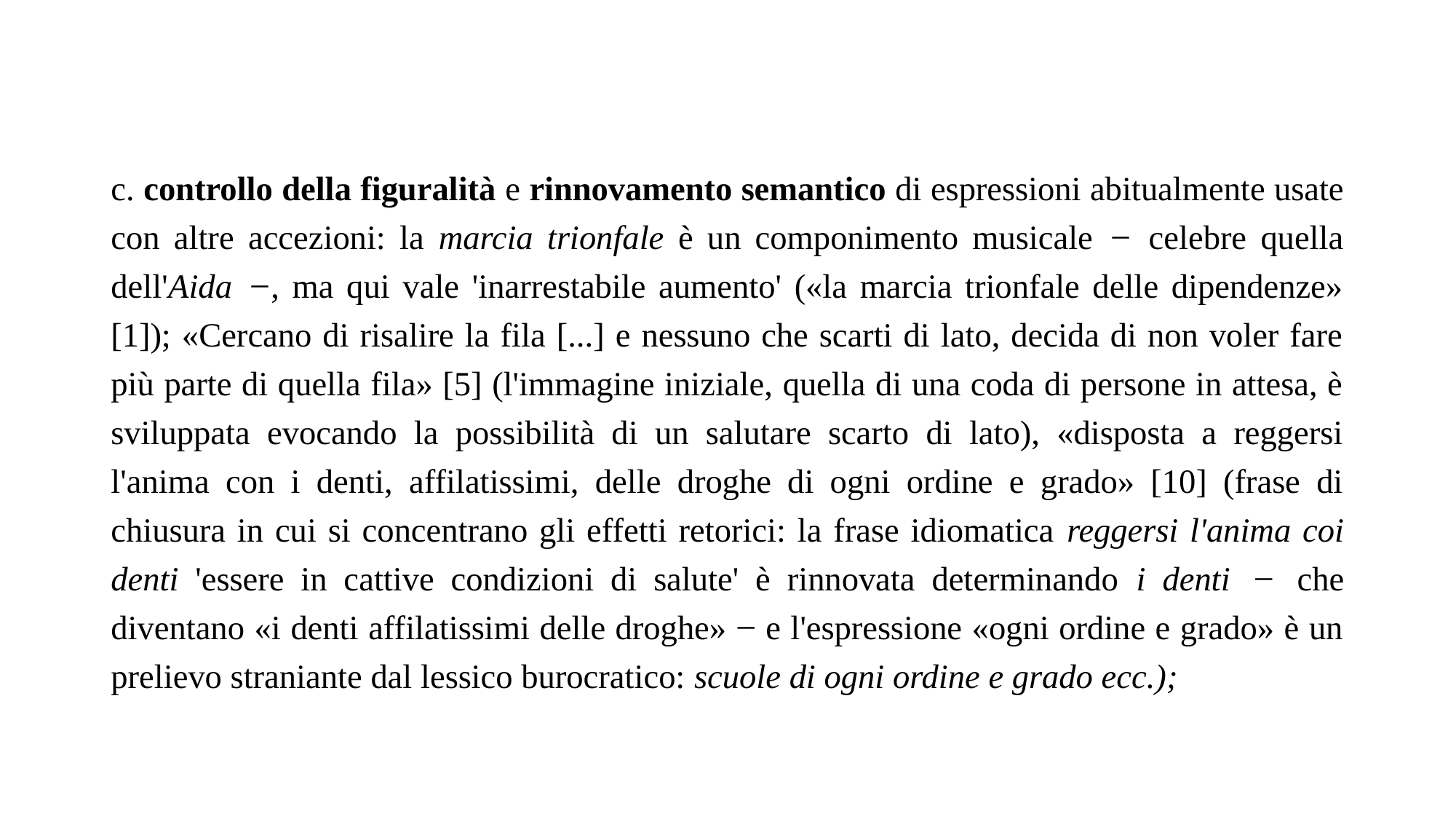

c. controllo della figuralità e rinnovamento semantico di espressioni abitualmente usate con altre accezioni: la marcia trionfale è un componimento musicale  ̶  celebre quella dell'Aida  ̶ , ma qui vale 'inarrestabile aumento' («la marcia trionfale delle dipendenze» [1]); «Cercano di risalire la fila [...] e nessuno che scarti di lato, decida di non voler fare più parte di quella fila» [5] (l'immagine iniziale, quella di una coda di persone in attesa, è sviluppata evocando la possibilità di un salutare scarto di lato), «disposta a reggersi l'anima con i denti, affilatissimi, delle droghe di ogni ordine e grado» [10] (frase di chiusura in cui si concentrano gli effetti retorici: la frase idiomatica reggersi l'anima coi denti 'essere in cattive condizioni di salute' è rinnovata determinando i denti  ̶  che diventano «i denti affilatissimi delle droghe»  ̶  e l'espressione «ogni ordine e grado» è un prelievo straniante dal lessico burocratico: scuole di ogni ordine e grado ecc.);